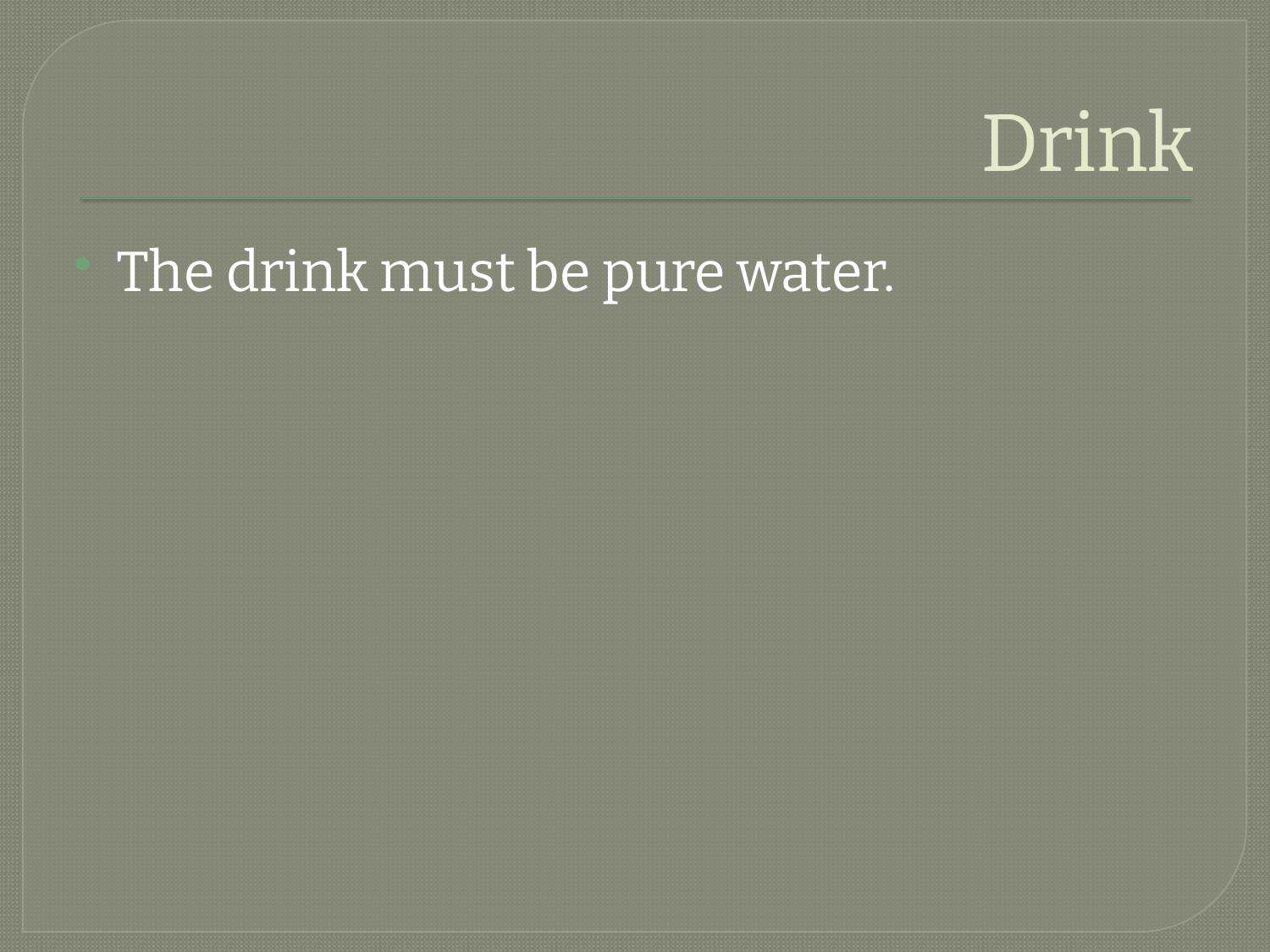

# Drink
The drink must be pure water.